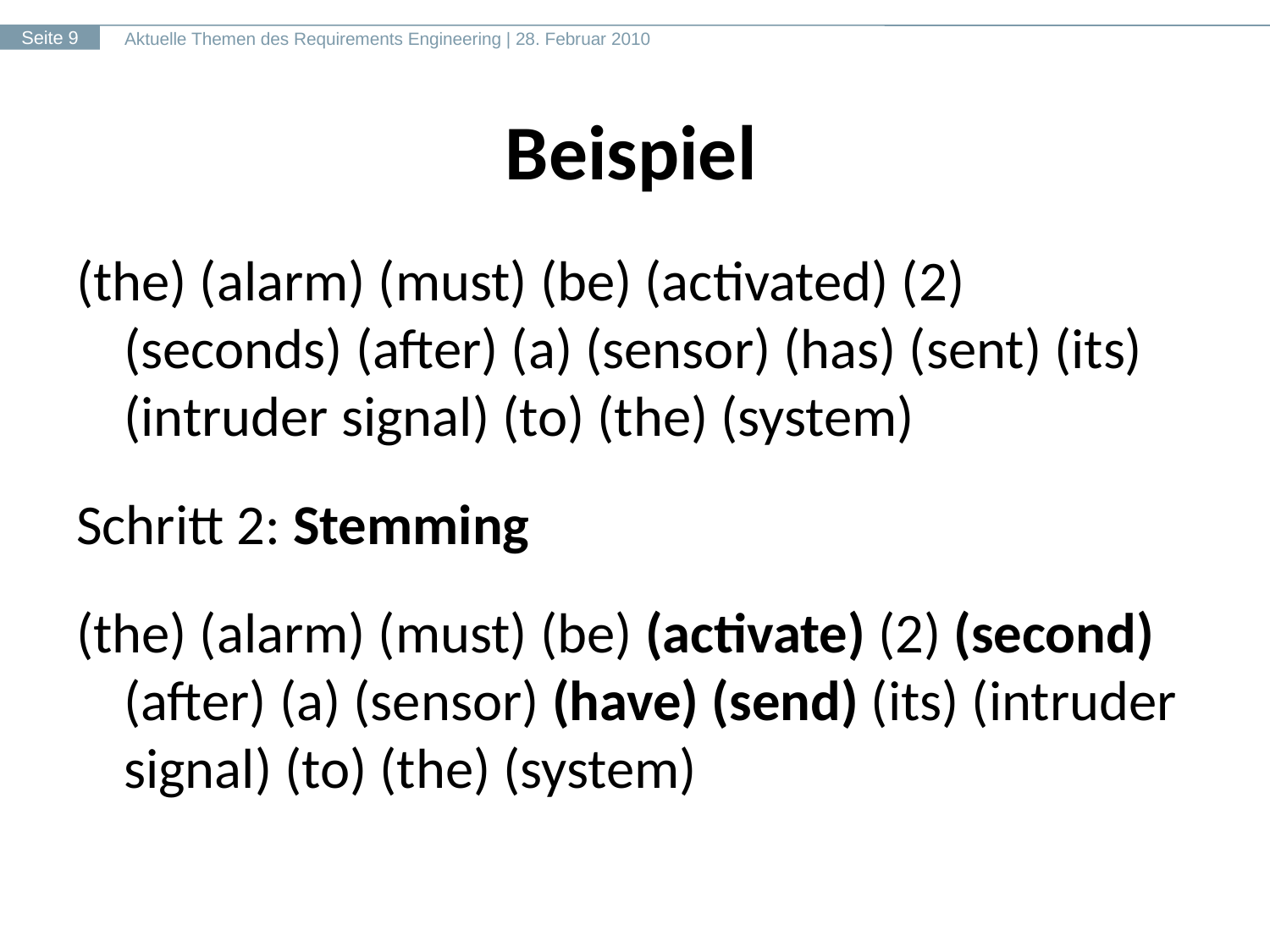

# Beispiel
(the) (alarm) (must) (be) (activated) (2) (seconds) (after) (a) (sensor) (has) (sent) (its) (intruder signal) (to) (the) (system)

Schritt 2: Stemming

(the) (alarm) (must) (be) (activate) (2) (second) (after) (a) (sensor) (have) (send) (its) (intruder signal) (to) (the) (system)